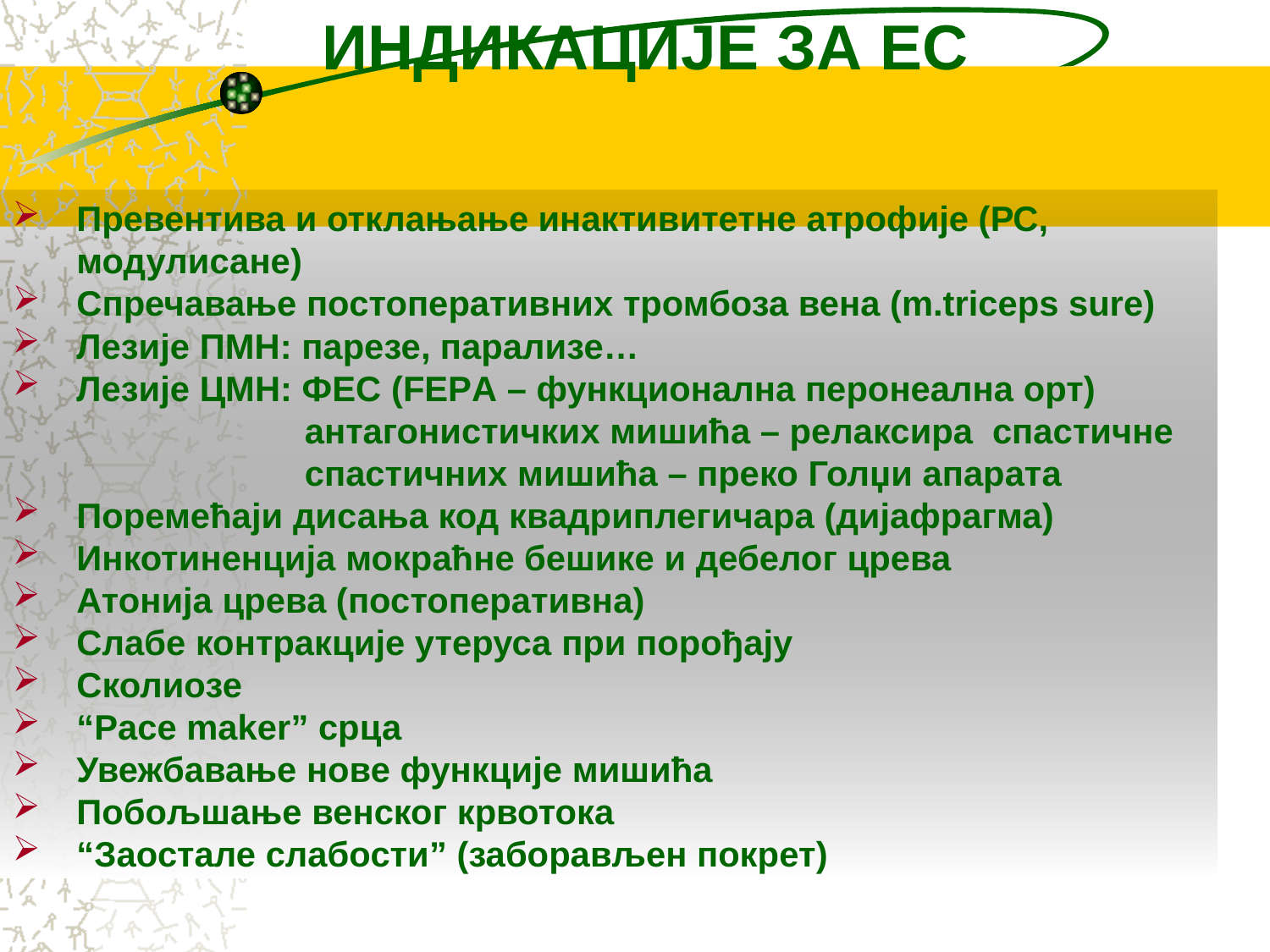

ИНДИКАЦИЈЕ ЗА ЕС
Превентива и отклањање инактивитетне атрофије (РС, модулисане)
Спречавање постоперативних тромбоза вена (m.triceps sure)
Лезије ПМН: парезе, парализе…
Лезије ЦМН: ФЕС (FEPА – функционална перонеална орт)
                              антагонистичких мишића – релаксира  спастичне
                              спастичних мишића – преко Голџи апарата
Поремећаји дисања код квадриплегичара (дијафрагма)
Инкотиненција мокраћне бешике и дебелог црева
Атонија црева (постоперативна)
Слабе контракције утеруса при порођају
Сколиозе
“Pace maker” срца
Увежбавање нове функције мишића
Побољшање венског крвотока
“Заостале слабости” (заборављен покрет)